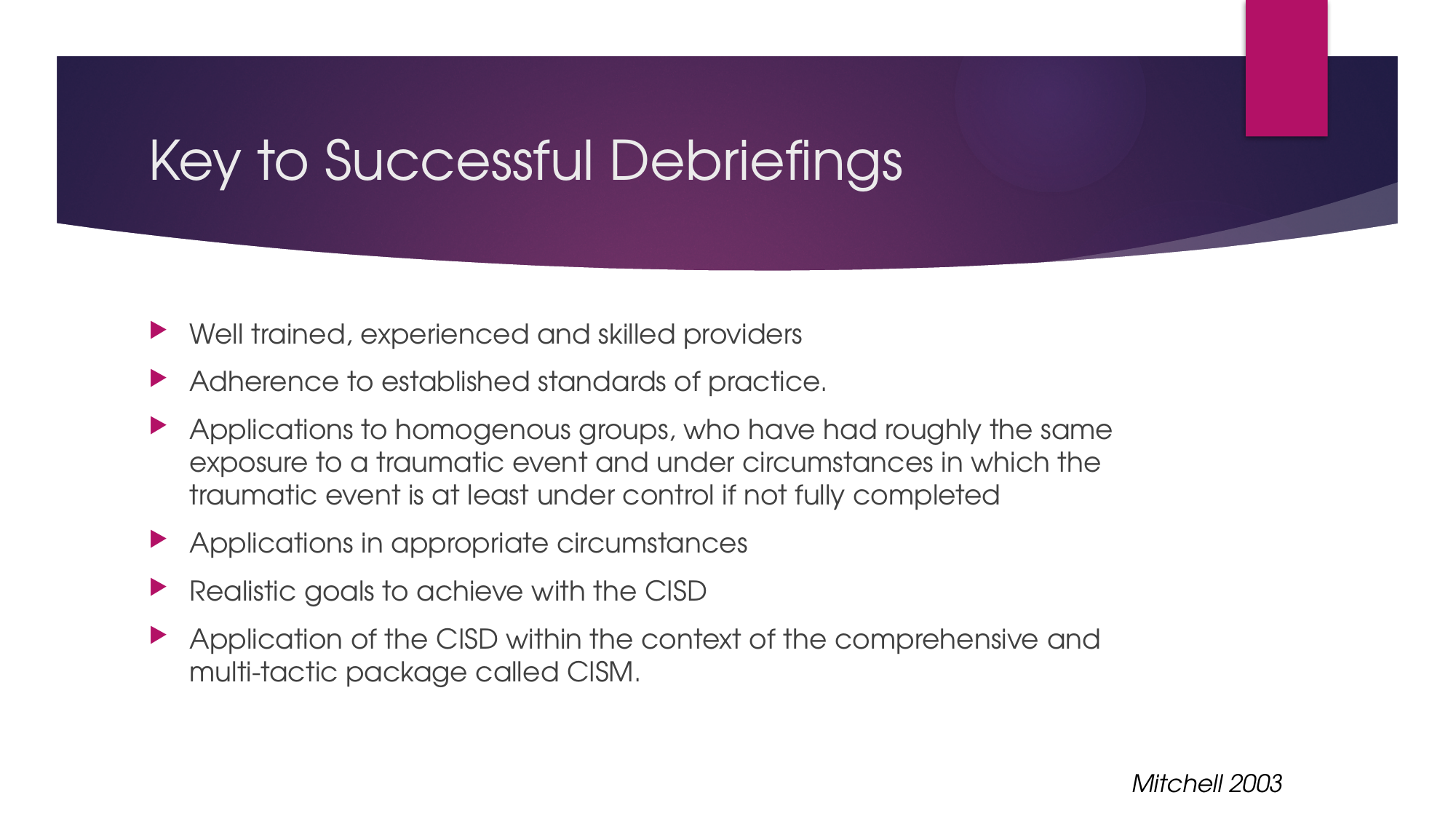

# Key to Successful Debriefings
Well trained, experienced and skilled providers
Adherence to established standards of practice.
Applications to homogenous groups, who have had roughly the same exposure to a traumatic event and under circumstances in which the traumatic event is at least under control if not fully completed
Applications in appropriate circumstances
Realistic goals to achieve with the CISD
Application of the CISD within the context of the comprehensive and multi-tactic package called CISM.
Mitchell 2003